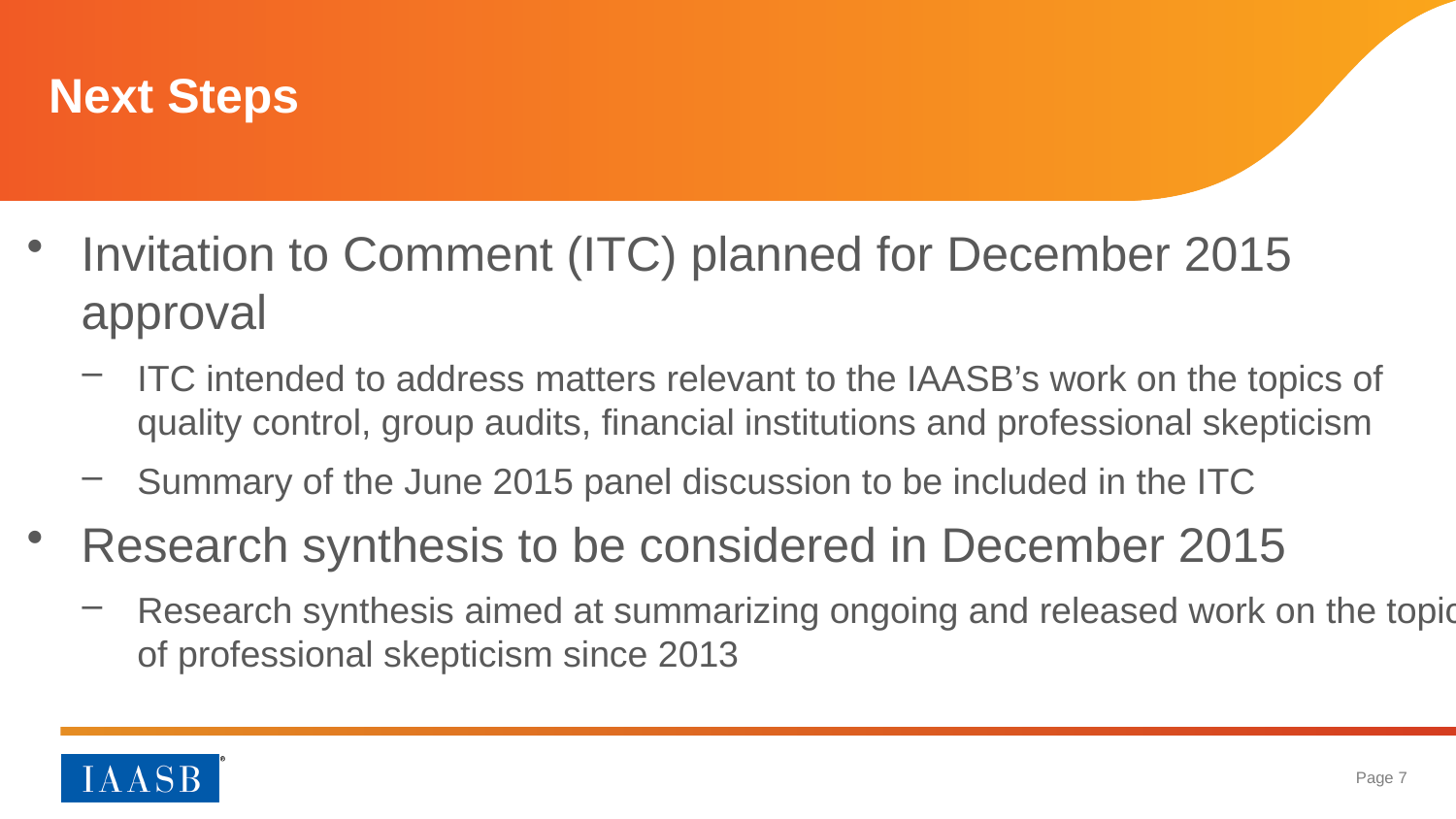

# Next Steps
Invitation to Comment (ITC) planned for December 2015 approval
ITC intended to address matters relevant to the IAASB’s work on the topics of quality control, group audits, financial institutions and professional skepticism
Summary of the June 2015 panel discussion to be included in the ITC
Research synthesis to be considered in December 2015
Research synthesis aimed at summarizing ongoing and released work on the topic of professional skepticism since 2013